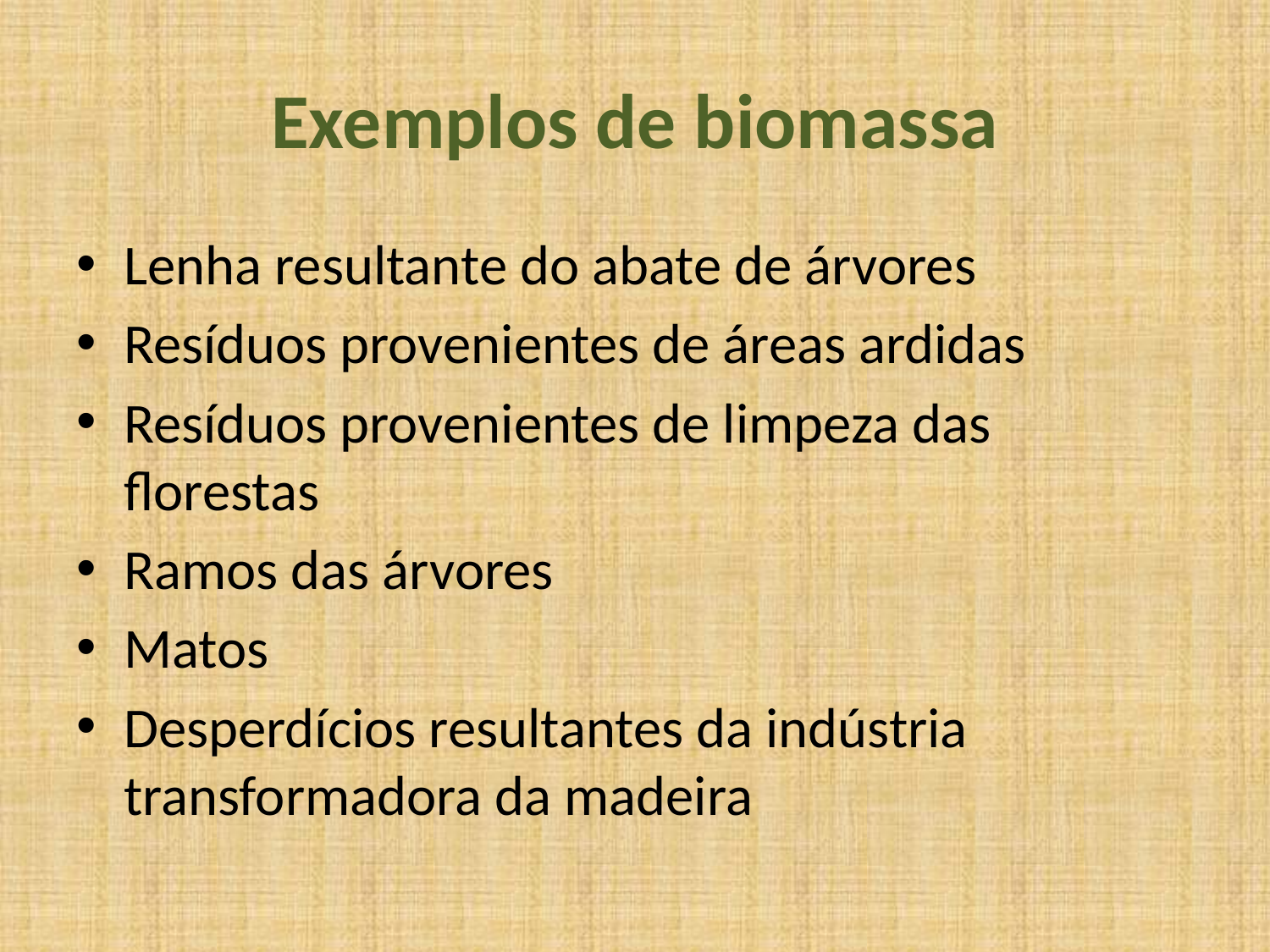

# Exemplos de biomassa
Lenha resultante do abate de árvores
Resíduos provenientes de áreas ardidas
Resíduos provenientes de limpeza das florestas
Ramos das árvores
Matos
Desperdícios resultantes da indústria transformadora da madeira